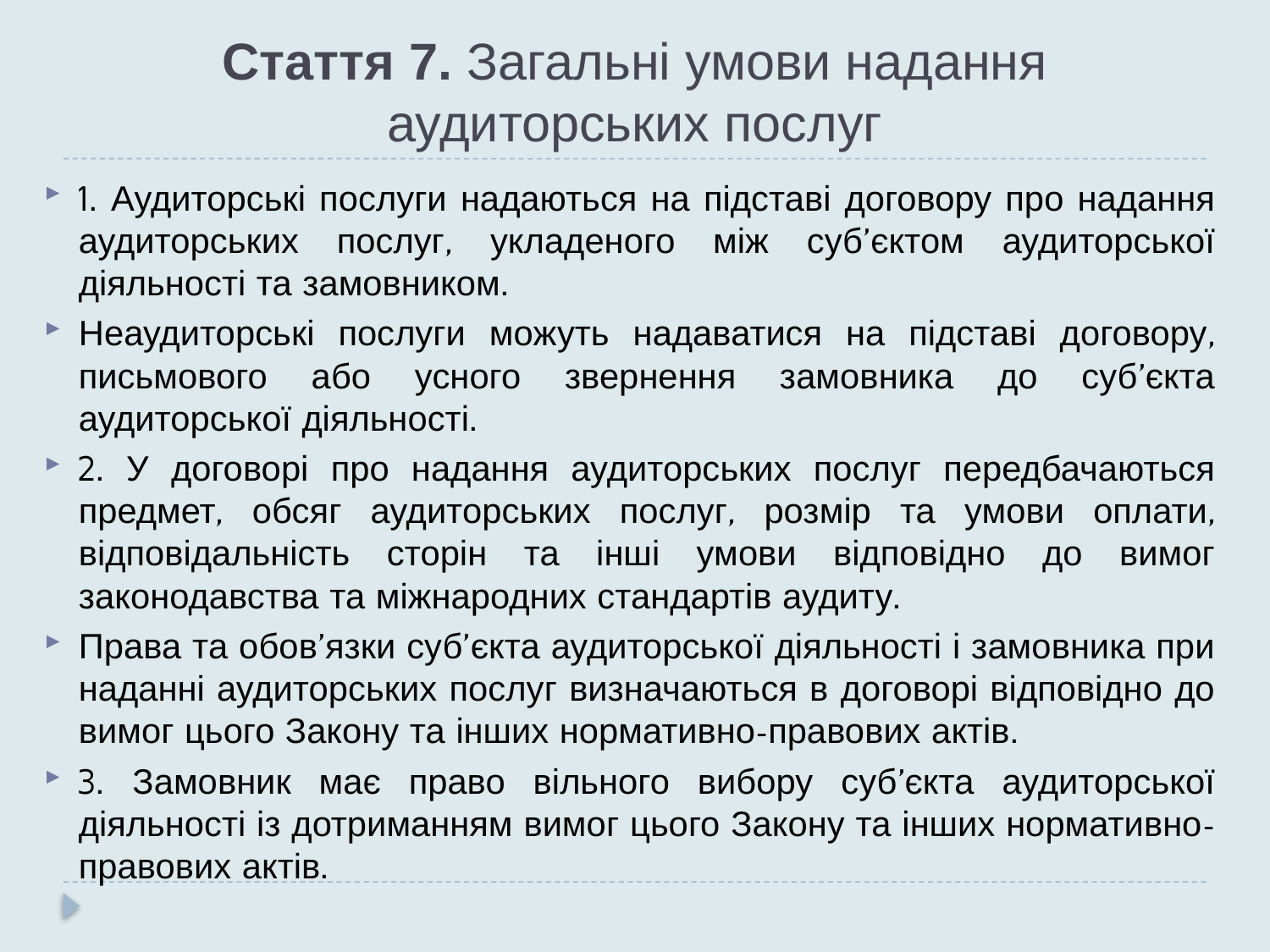

# Стаття 7. Загальні умови надання аудиторських послуг
1. Аудиторські послуги надаються на підставі договору про надання аудиторських послуг, укладеного між суб’єктом аудиторської діяльності та замовником.
Неаудиторські послуги можуть надаватися на підставі договору, письмового або усного звернення замовника до суб’єкта аудиторської діяльності.
2. У договорі про надання аудиторських послуг передбачаються предмет, обсяг аудиторських послуг, розмір та умови оплати, відповідальність сторін та інші умови відповідно до вимог законодавства та міжнародних стандартів аудиту.
Права та обов’язки суб’єкта аудиторської діяльності і замовника при наданні аудиторських послуг визначаються в договорі відповідно до вимог цього Закону та інших нормативно-правових актів.
3. Замовник має право вільного вибору суб’єкта аудиторської діяльності із дотриманням вимог цього Закону та інших нормативно-правових актів.